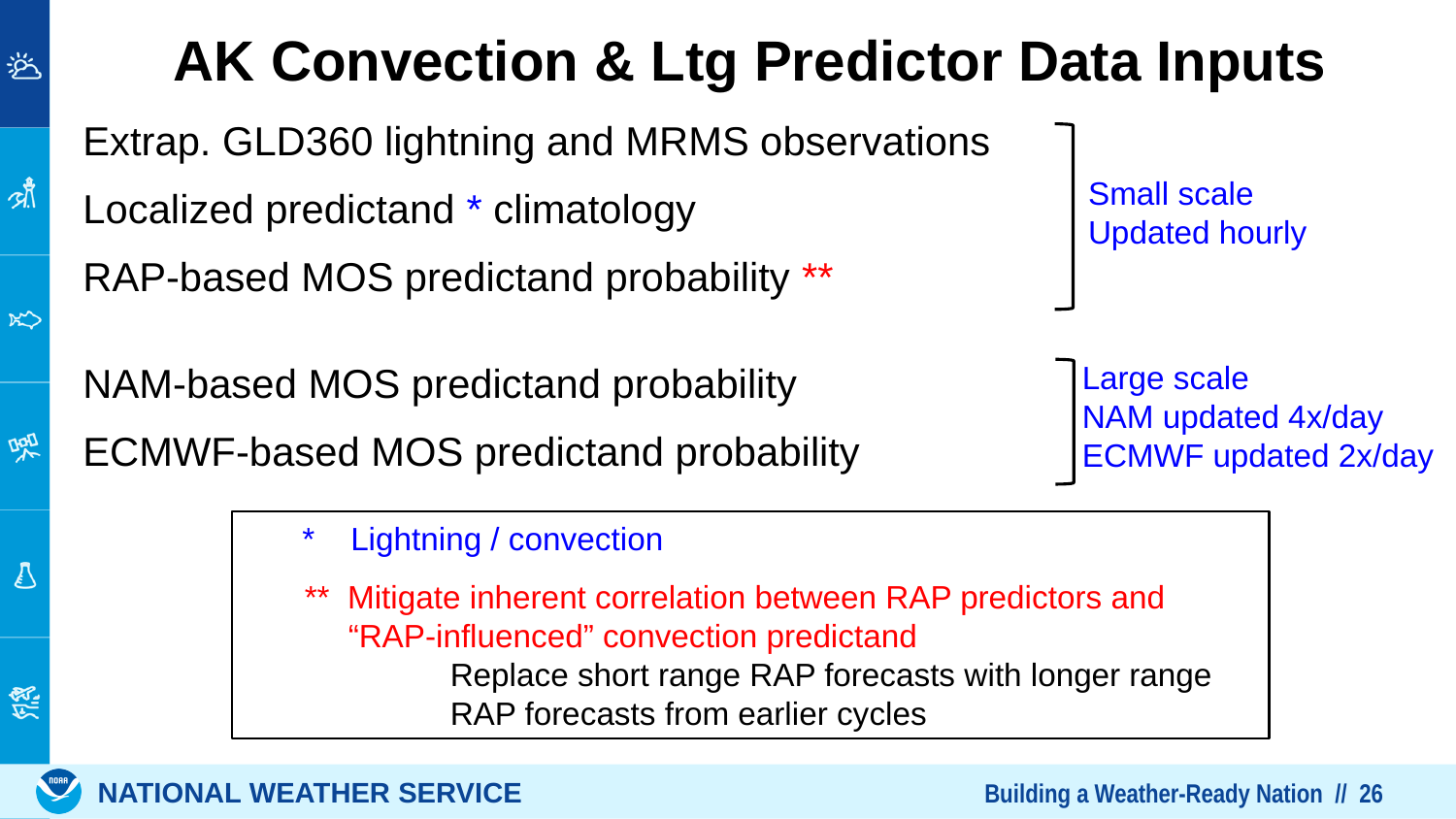

# AK Convection & Ltg Predictor Data Inputs
Extrap. GLD360 lightning and MRMS observations

Localized predictand * climatology

RAP-based MOS predictand probability **

NAM-based MOS predictand probability

ECMWF-based MOS predictand probability

Small scale
Updated hourly
Large scale
NAM updated 4x/day
ECMWF updated 2x/day

   *    Lightning / convection

**  Mitigate inherent correlation between RAP predictors and “RAP-influenced” convection predictand
Replace short range RAP forecasts with longer range RAP forecasts from earlier cycles